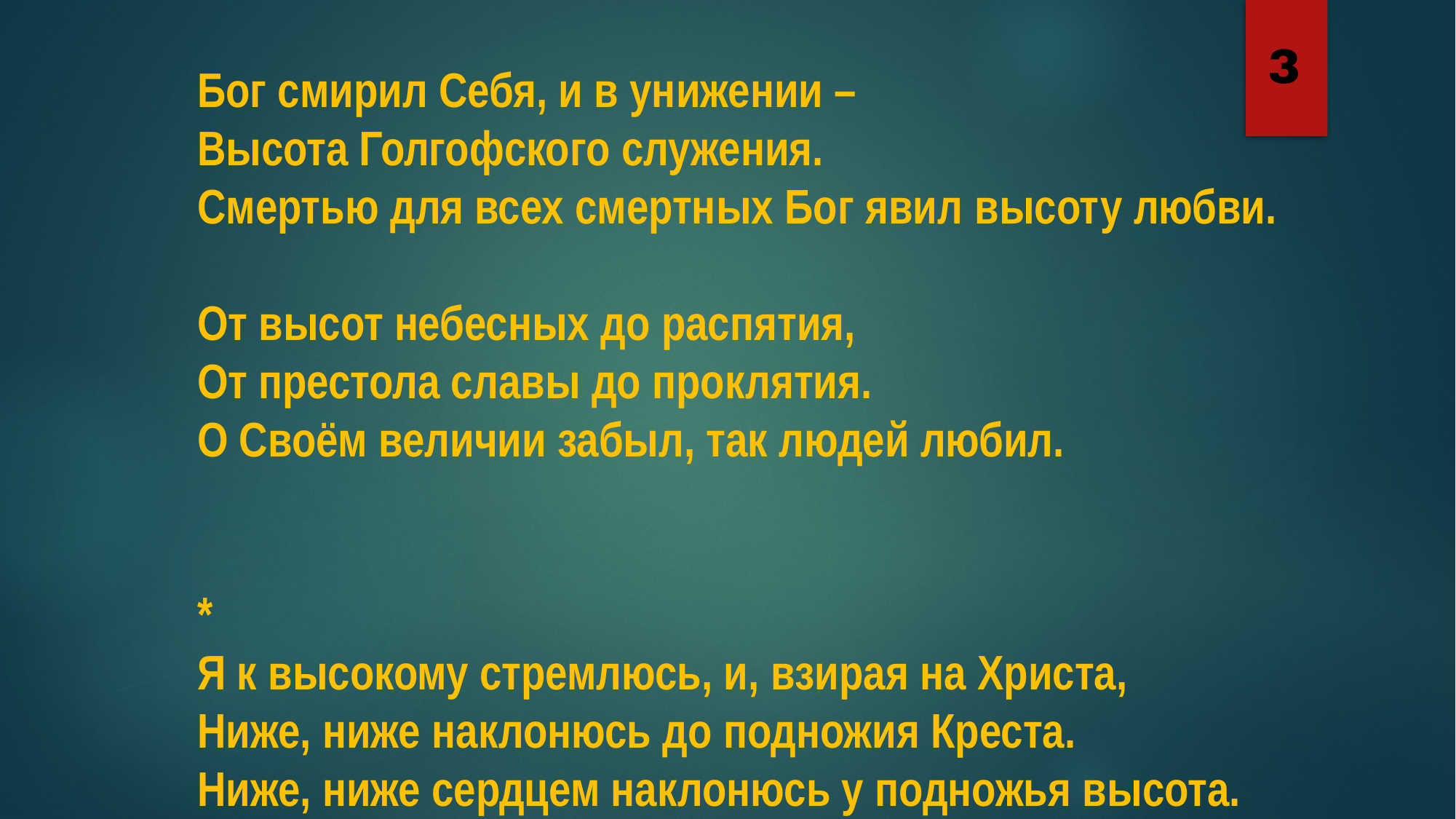

3
Бог смирил Себя, и в унижении –
Высота Голгофского служения.
Смертью для всех смертных Бог явил высоту любви.

От высот небесных до распятия,
От престола славы до проклятия.
О Своём величии забыл, так людей любил.

*
Я к высокому стремлюсь, и, взирая на Христа,
Ниже, ниже наклонюсь до подножия Креста.
Ниже, ниже сердцем наклонюсь у подножья высота.